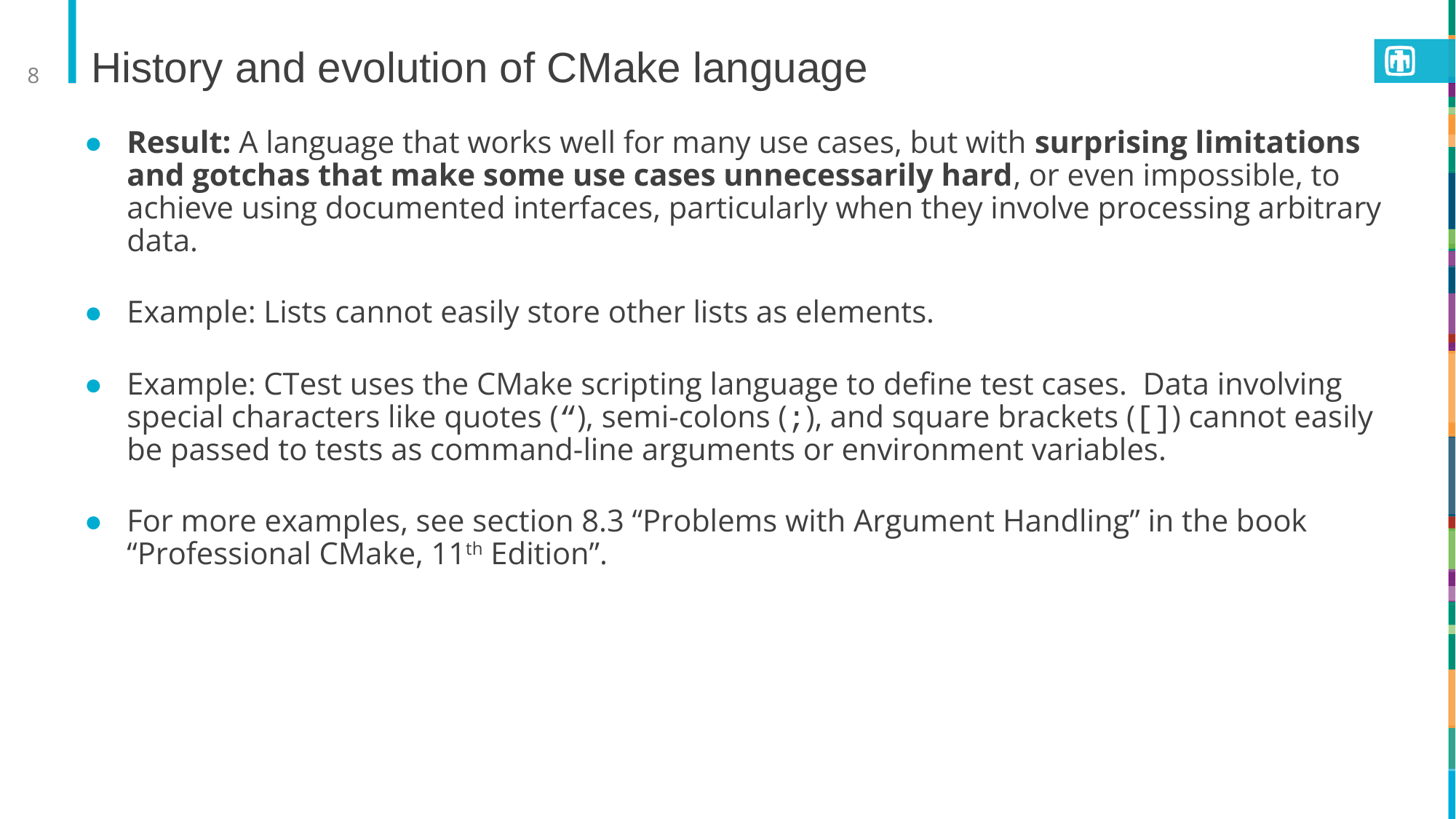

8
# History and evolution of CMake language

Result: A language that works well for many use cases, but with surprising limitations and gotchas that make some use cases unnecessarily hard, or even impossible, to achieve using documented interfaces, particularly when they involve processing arbitrary data.

Example: Lists cannot easily store other lists as elements.

Example: CTest uses the CMake scripting language to define test cases.  Data involving special characters like quotes (“), semi-colons (;), and square brackets ([]) cannot easily be passed to tests as command-line arguments or environment variables.

For more examples, see section 8.3 “Problems with Argument Handling” in the book “Professional CMake, 11th Edition”.